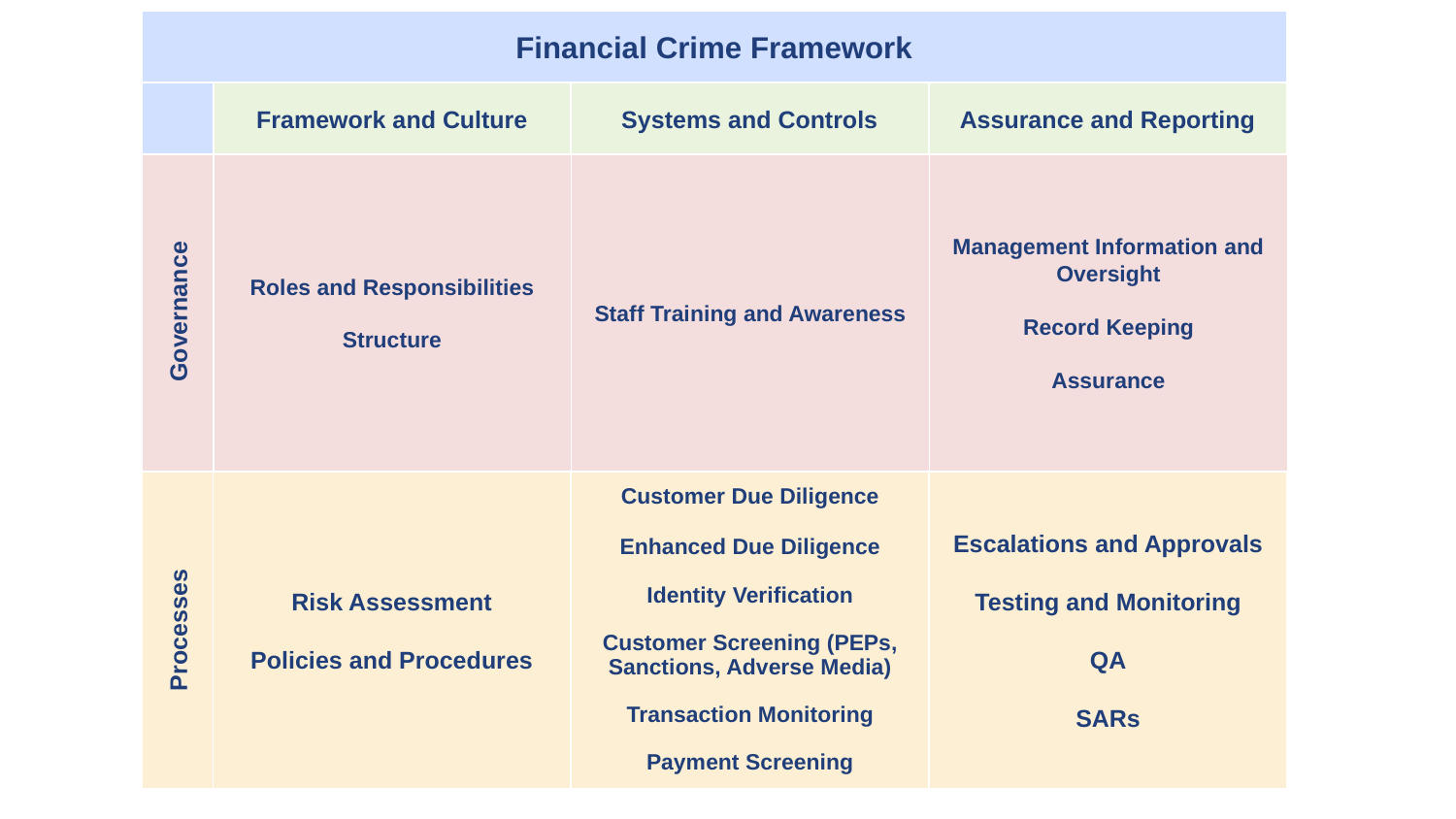

Financial Crime Framework

Framework and Culture
Systems and Controls
Assurance and Reporting
Roles and Responsibilities
Structure
Staff Training and Awareness
Management Information and Oversight
Record Keeping
Assurance
Governance
Risk Assessment
Policies and Procedures
Customer Due Diligence
Enhanced Due Diligence
Identity Verification
Customer Screening (PEPs, Sanctions, Adverse Media)
Transaction Monitoring
Payment Screening
Escalations and Approvals
Testing and Monitoring

QA
SARs
Processes